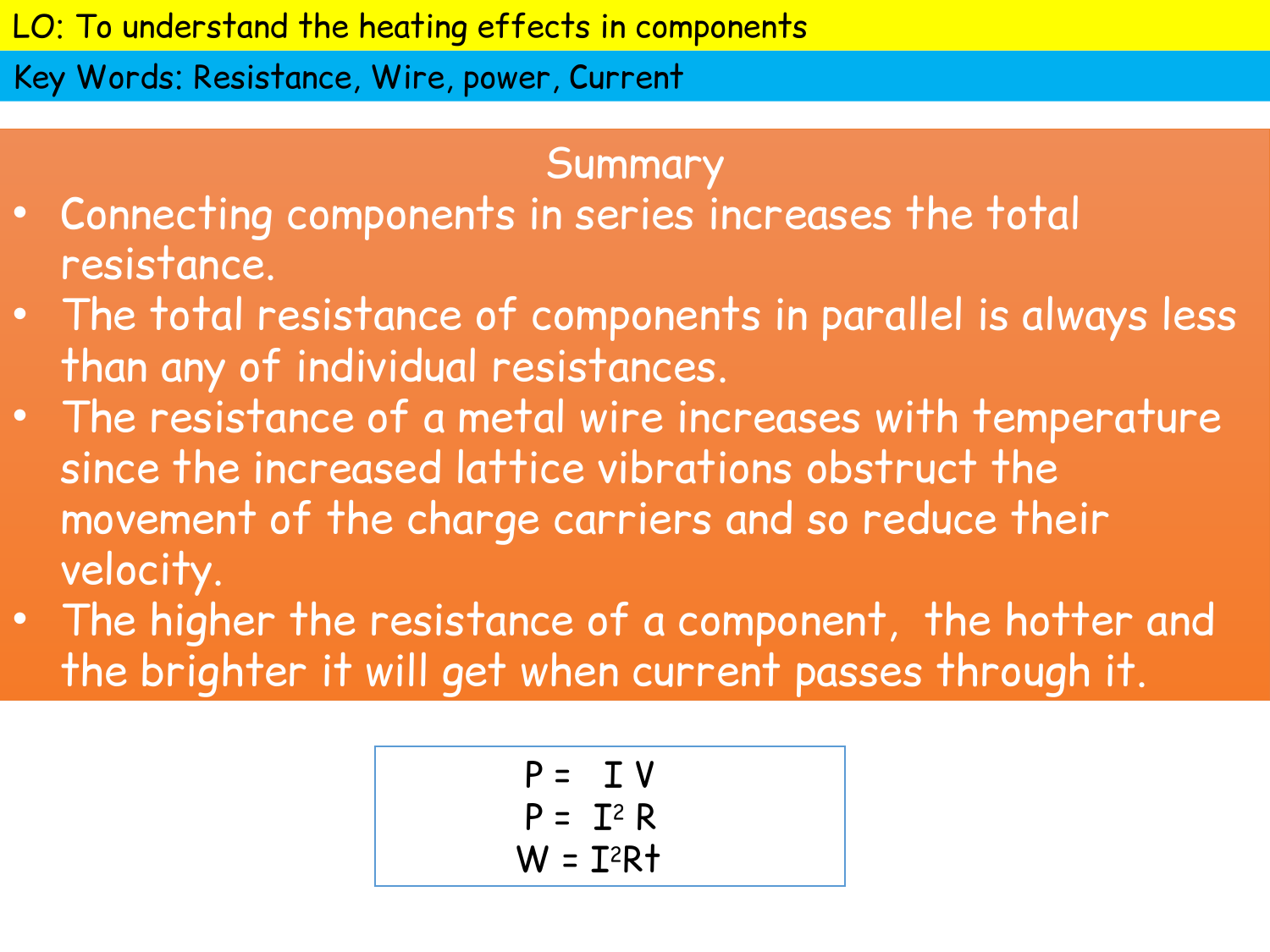

Summary
Connecting components in series increases the total resistance.
The total resistance of components in parallel is always less than any of individual resistances.
The resistance of a metal wire increases with temperature since the increased lattice vibrations obstruct the movement of the charge carriers and so reduce their velocity.
The higher the resistance of a component,  the hotter and the brighter it will get when current passes through it.
	 P =   I V
        	 P =  I2 R
	W = I2Rt